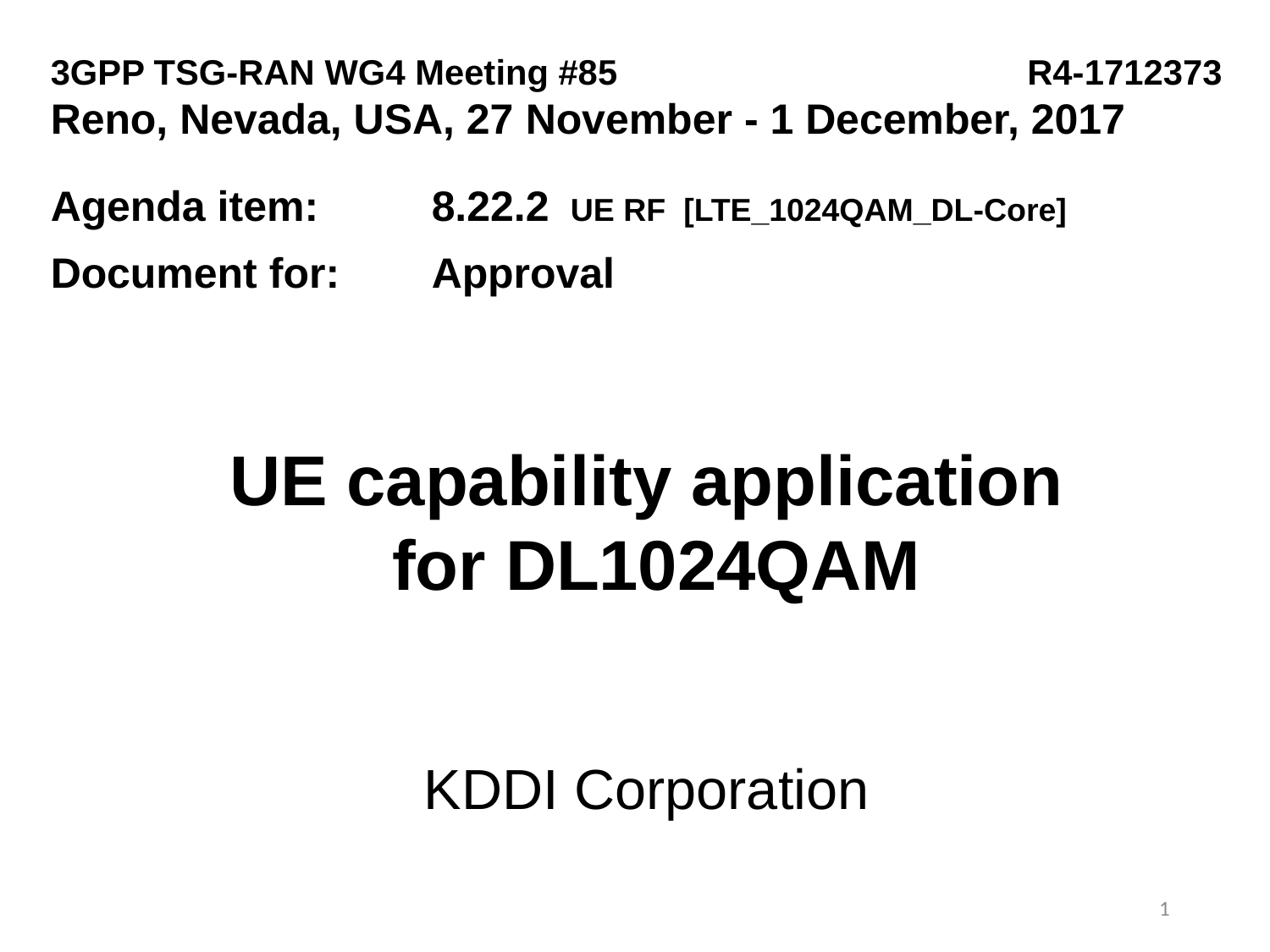

3GPP TSG-RAN WG4 Meeting #85			         R4-1712373
Reno, Nevada, USA, 27 November - 1 December, 2017
Agenda item:	8.22.2	 UE RF  [LTE_1024QAM_DL-Core]
Document for:	Approval

UE capability application
 for DL1024QAM

KDDI Corporation
1